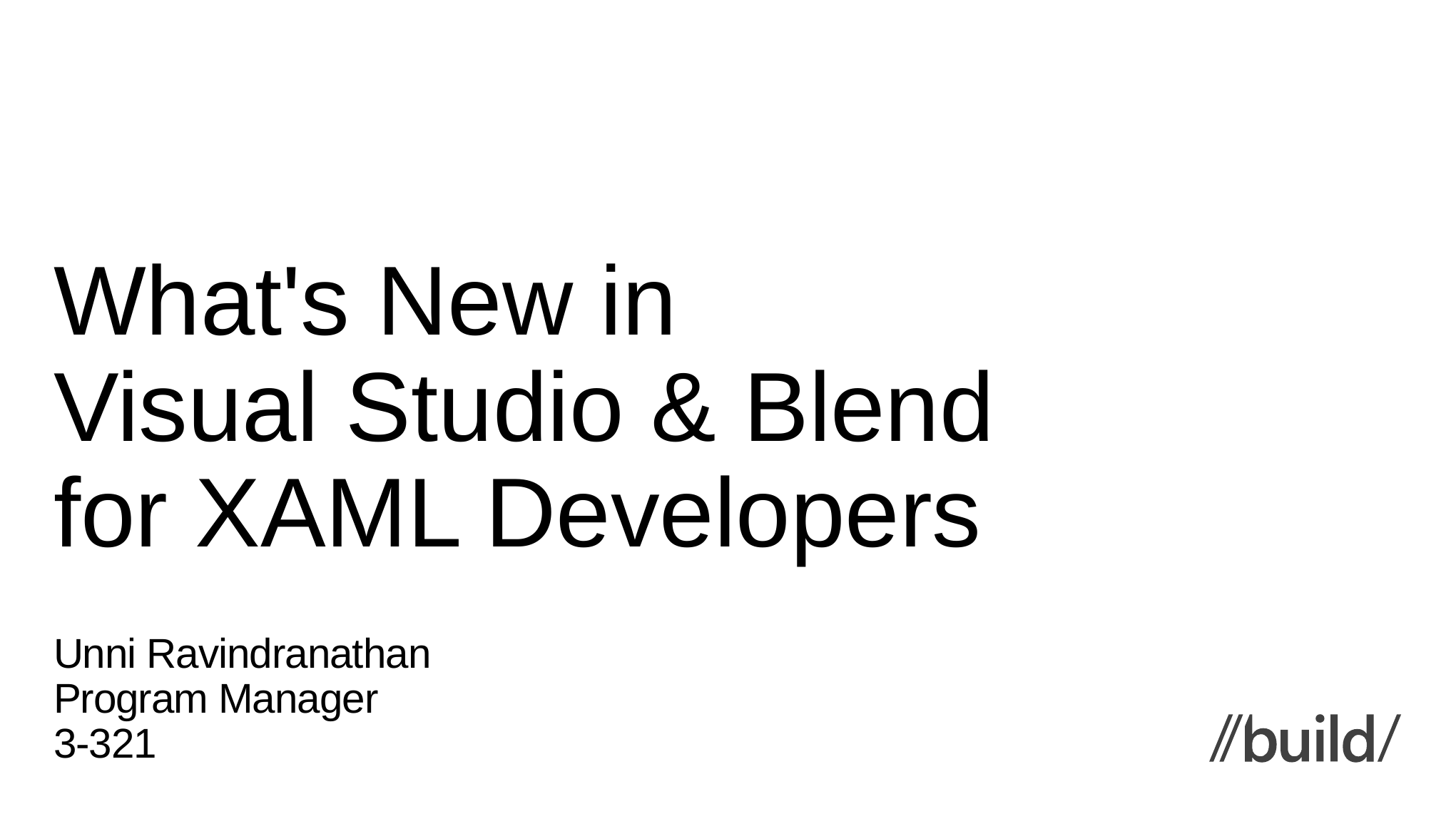

# What's New in Visual Studio & Blend for XAML Developers
Unni Ravindranathan
Program Manager
3-321